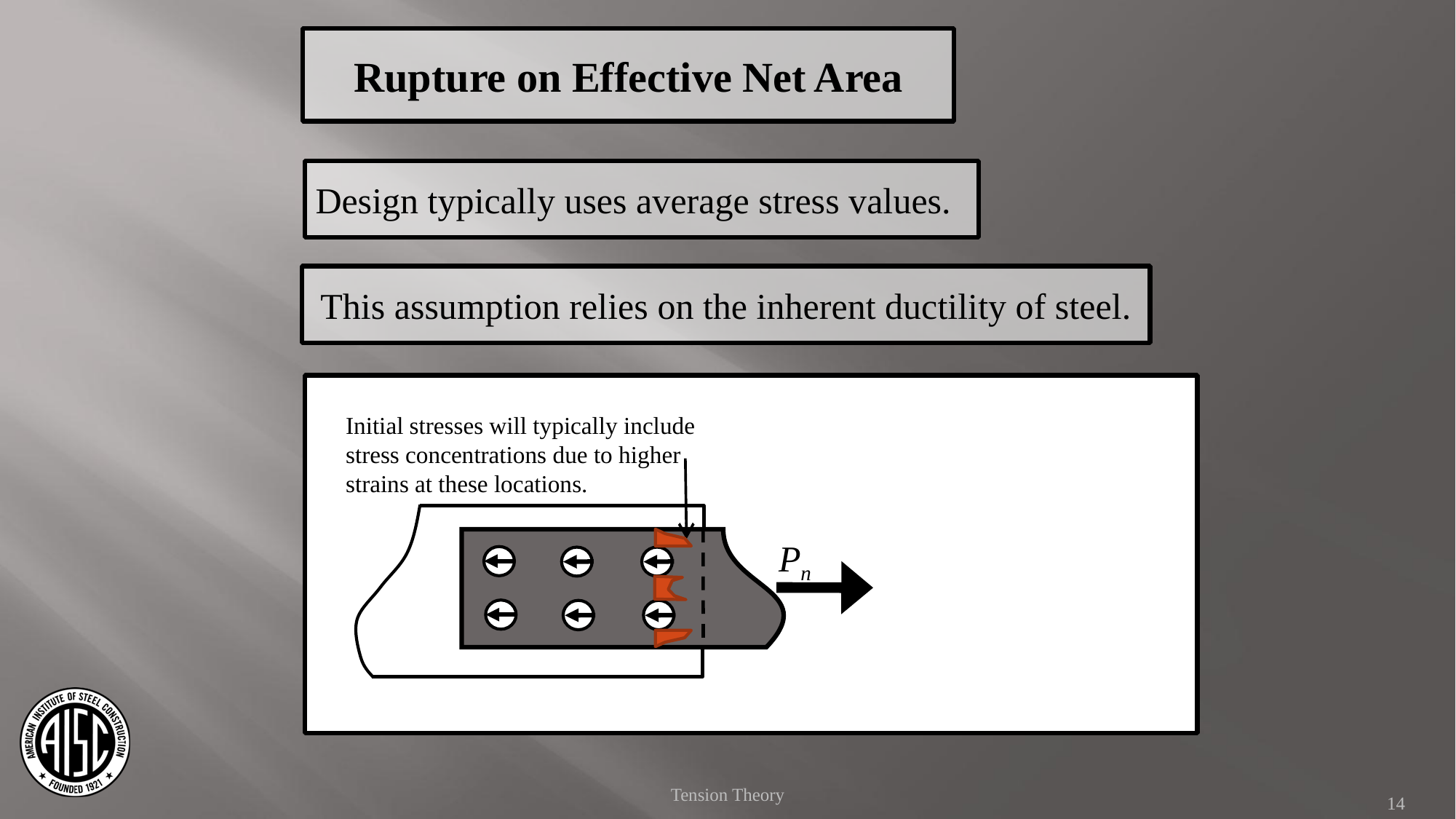

Rupture on Effective Net Area
Design typically uses average stress values.
This assumption relies on the inherent ductility of steel.

Initial stresses will typically include stress concentrations due to higher strains at these locations.

Pn

Tension Theory
14